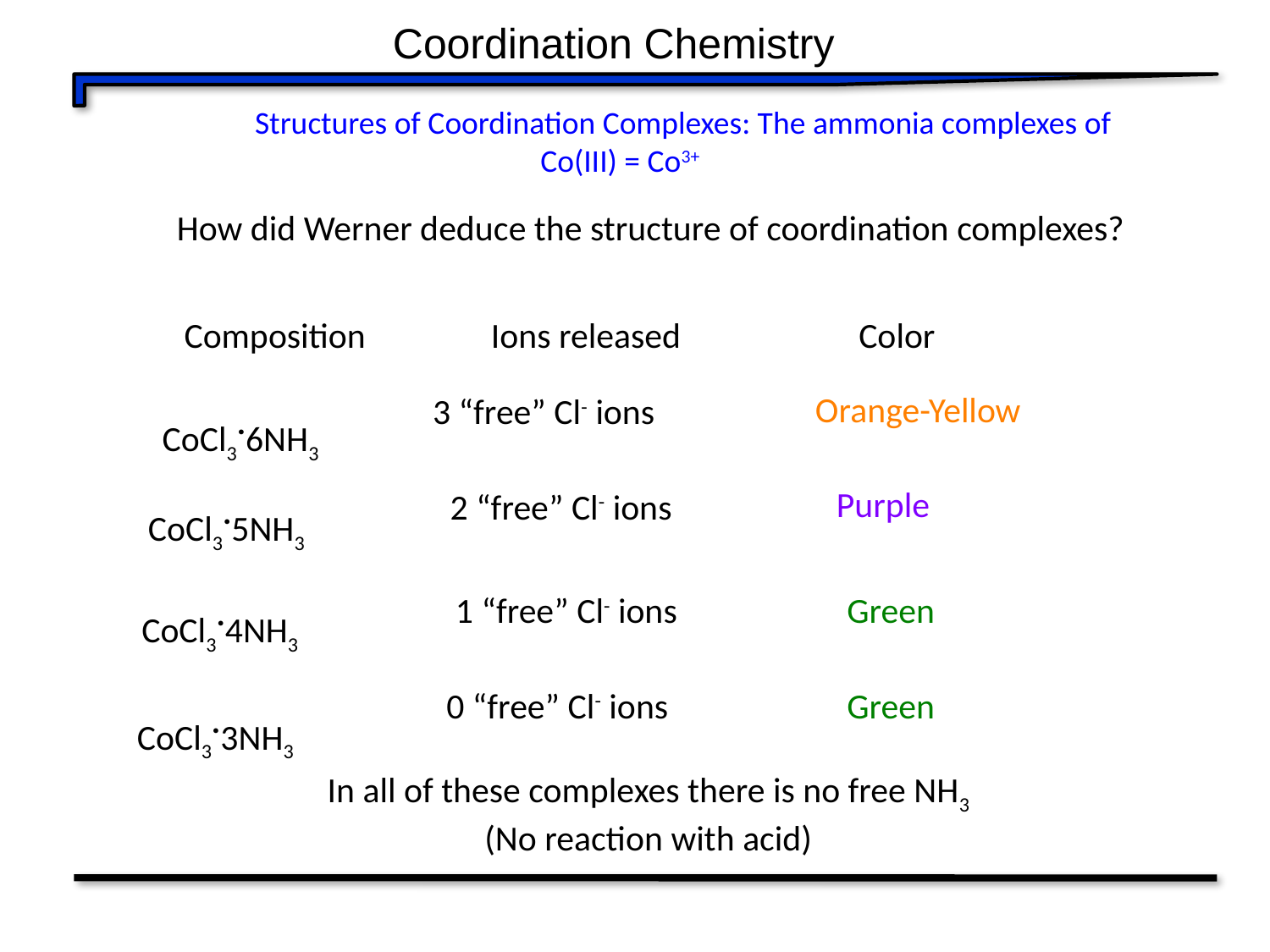

Coordination Chemistry

	Structures of Coordination Complexes: The ammonia complexes of Co(III) = Co3+
How did Werner deduce the structure of coordination complexes?
Composition
Ions released
Color
Orange-Yellow
3 “free” Cl- ions
CoCl3.6NH3
Purple
2 “free” Cl- ions
CoCl3.5NH3
CoCl3.4NH3
1 “free” Cl- ions
Green
0 “free” Cl- ions
Green
CoCl3.3NH3
In all of these complexes there is no free NH3
(No reaction with acid)